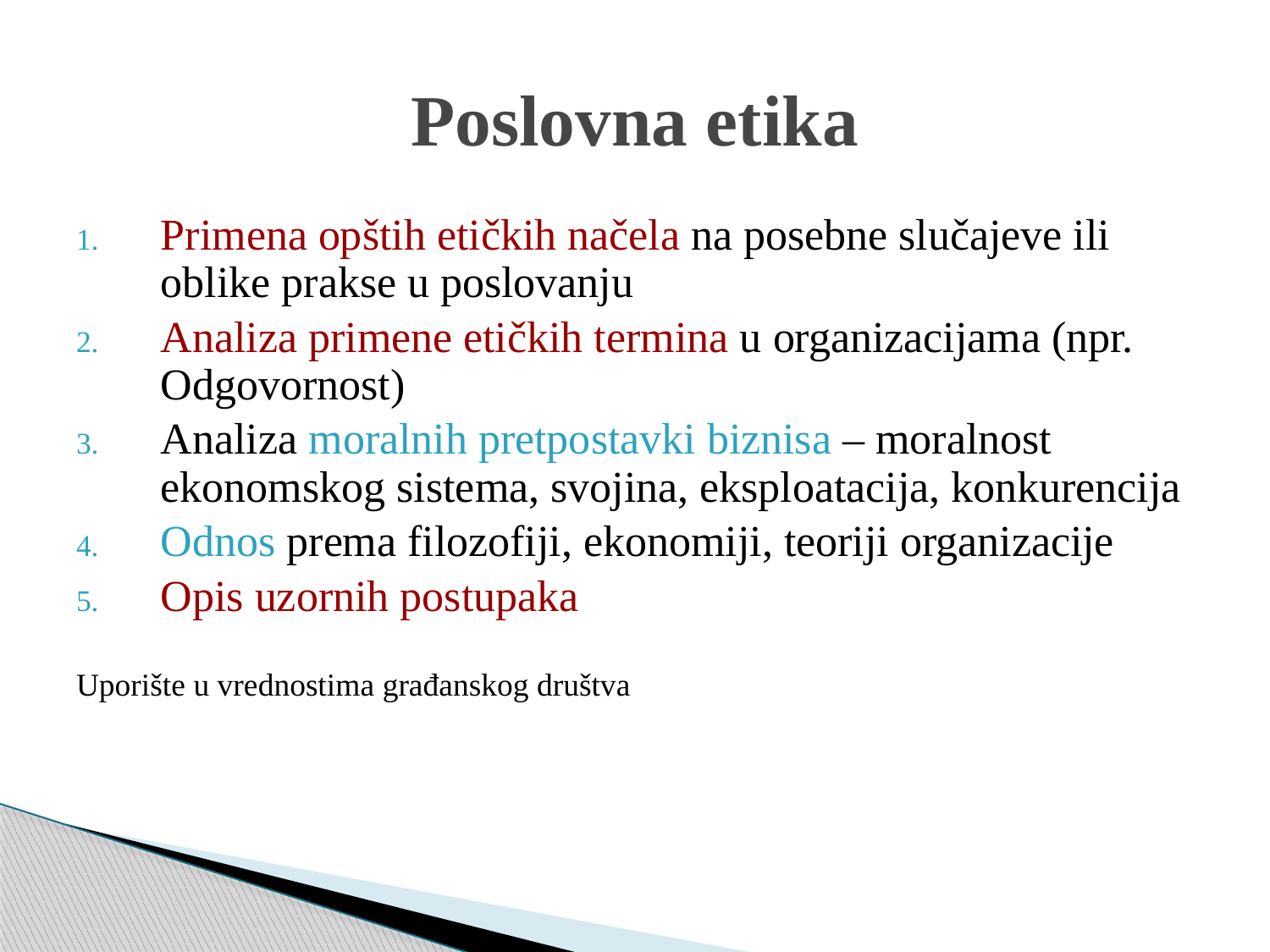

# Poslovna etika
Primena opštih etičkih načela na posebne slučajeve ili oblike prakse u poslovanju
Analiza primene etičkih termina u organizacijama (npr. Odgovornost)
Analiza moralnih pretpostavki biznisa – moralnost ekonomskog sistema, svojina, eksploatacija, konkurencija
Odnos prema filozofiji, ekonomiji, teoriji organizacije
Opis uzornih postupaka

Uporište u vrednostima građanskog društva